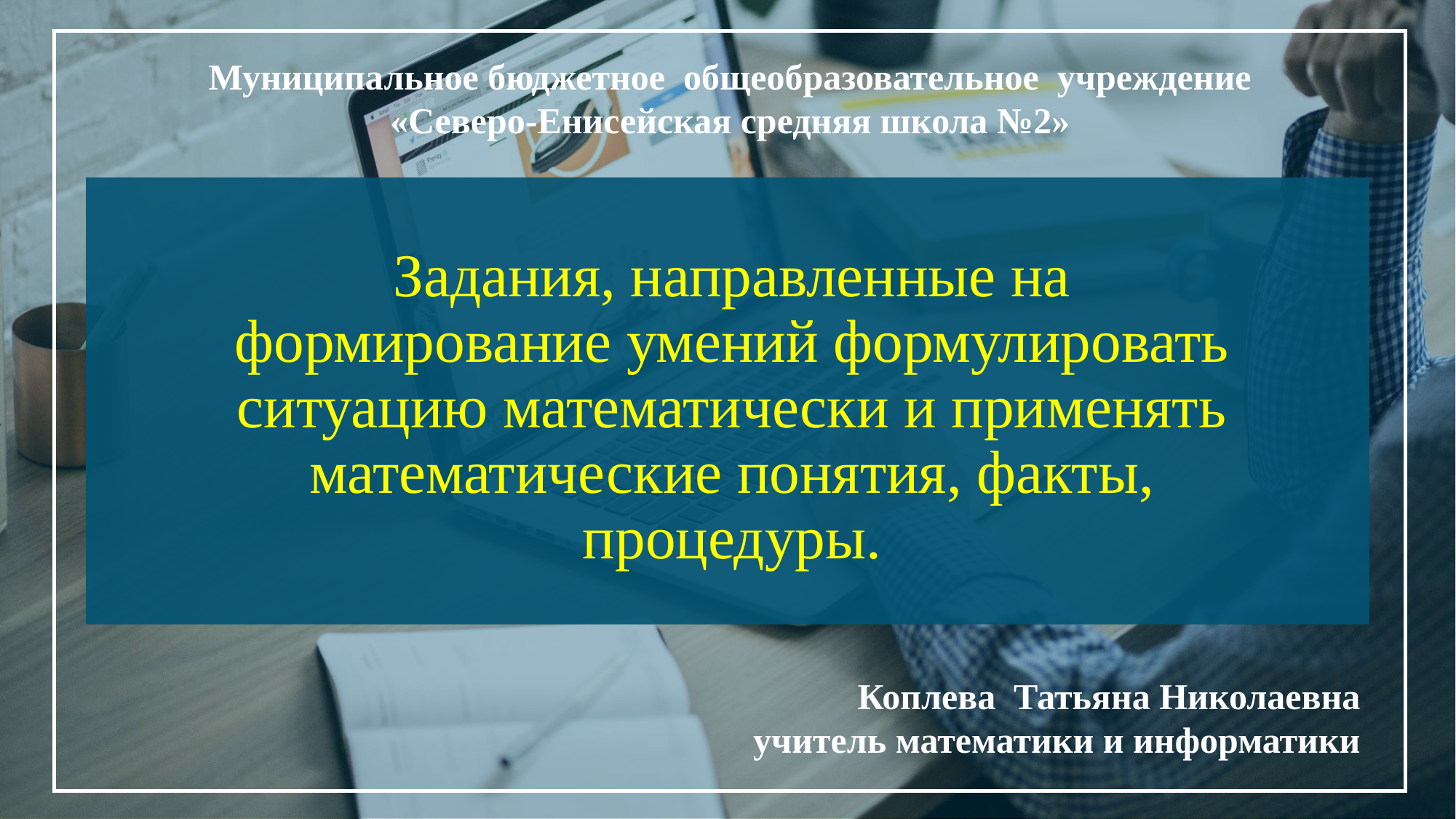

Муниципальное бюджетное  общеобразовательное  учреждение
«Северо-Енисейская средняя школа №2»

# Задания, направленные на формирование умений формулировать ситуацию математически и применять математические понятия, факты, процедуры.
Коплева  Татьяна Николаевна
учитель математики и информатики